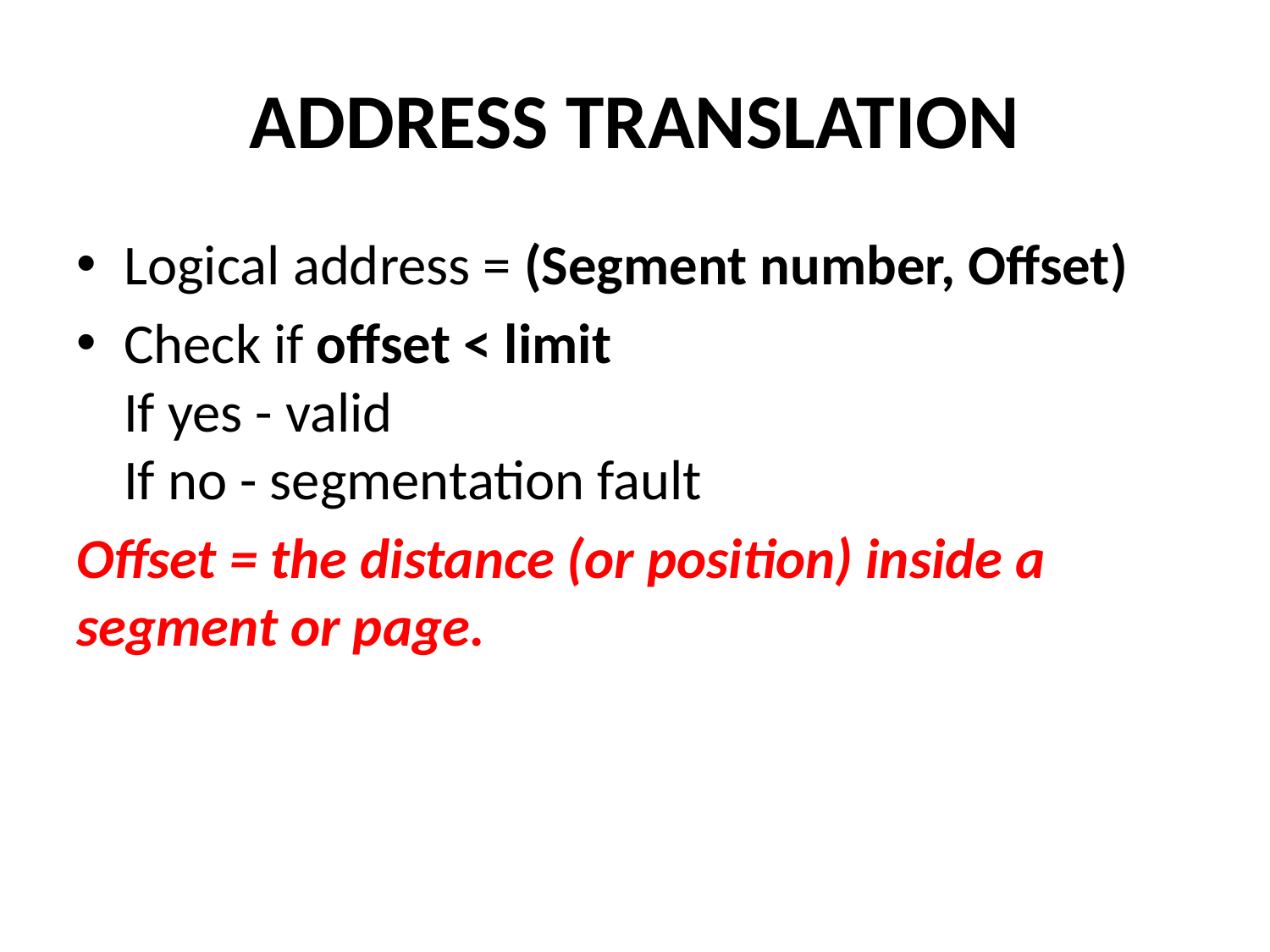

# ADDRESS TRANSLATION
Logical address = (Segment number, Offset)
Check if offset < limit
If yes - valid
If no - segmentation fault
Offset = the distance (or position) inside a segment or page.